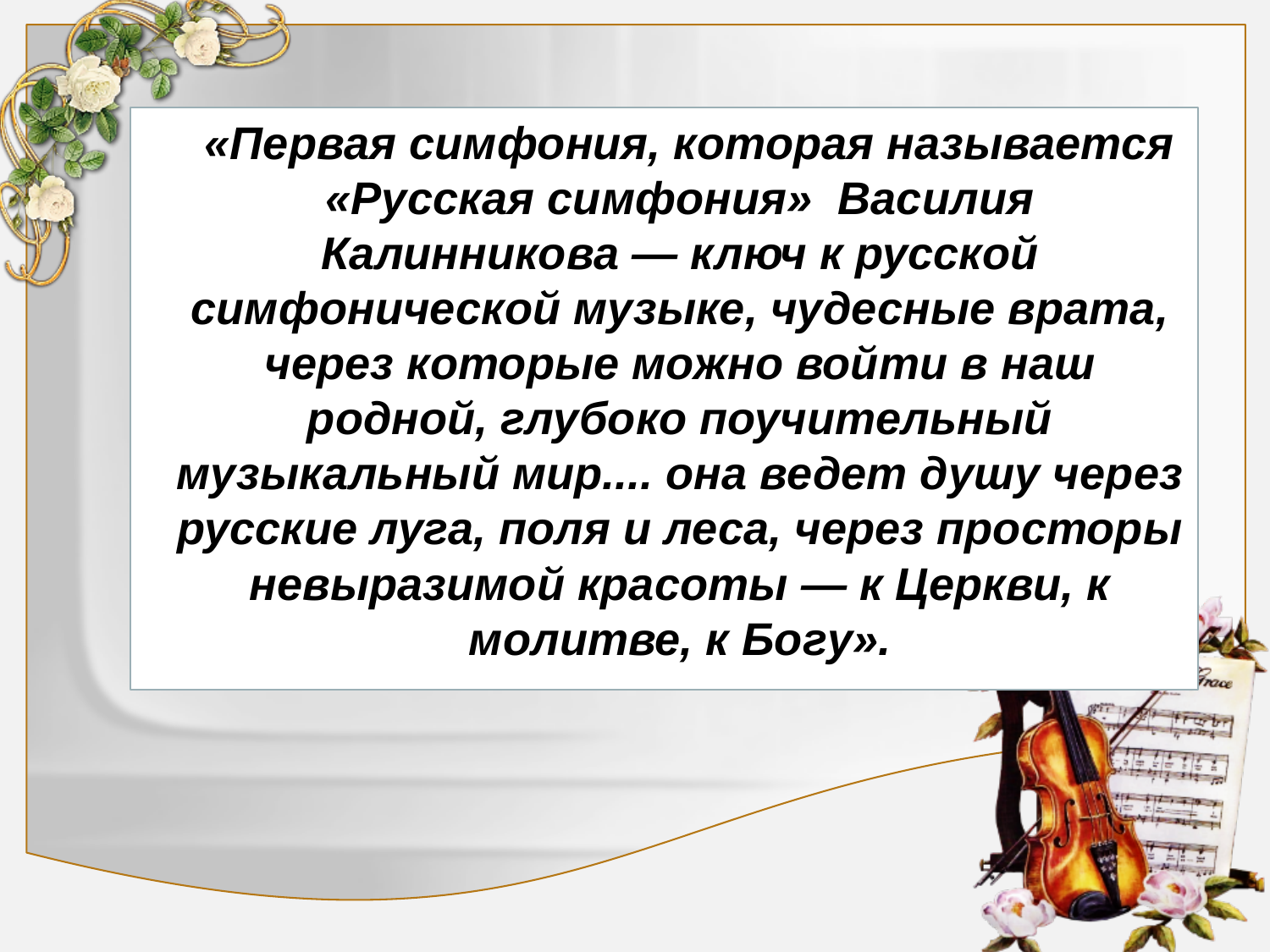

«Первая симфония, которая называется «Русская симфония»  Василия Калинникова — ключ к русской симфонической музыке, чудесные врата, через которые можно войти в наш родной, глубоко поучительный музыкальный мир.... она ведет душу через русские луга, поля и леса, через просторы невыразимой красоты — к Церкви, к молитве, к Богу».